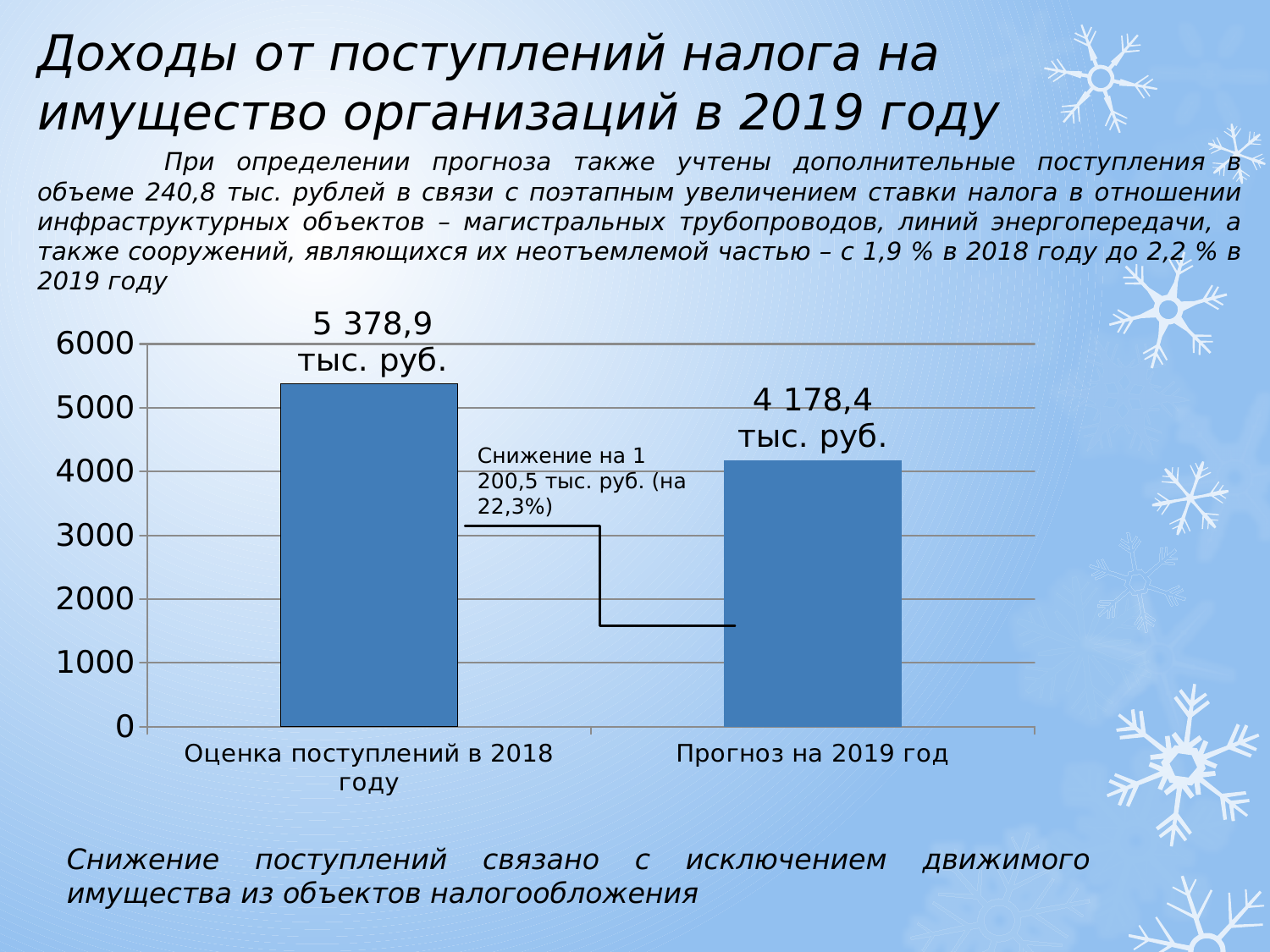

# Доходы от поступлений налога на имущество организаций в 2019 году
	При определении прогноза также учтены дополнительные поступления в объеме 240,8 тыс. рублей в связи с поэтапным увеличением ставки налога в отношении инфраструктурных объектов – магистральных трубопроводов, линий энергопередачи, а также сооружений, являющихся их неотъемлемой частью – с 1,9 % в 2018 году до 2,2 % в 2019 году

### Chart

| Category | Ряд 1 |
|---|---|
| Оценка поступлений в 2018 году | 5378.9 |
| Прогноз на 2019 год | 4178.400000000001 |
Снижение на 1 200,5 тыс. руб. (на 22,3%)
Снижение поступлений связано с исключением движимого имущества из объектов налогообложения